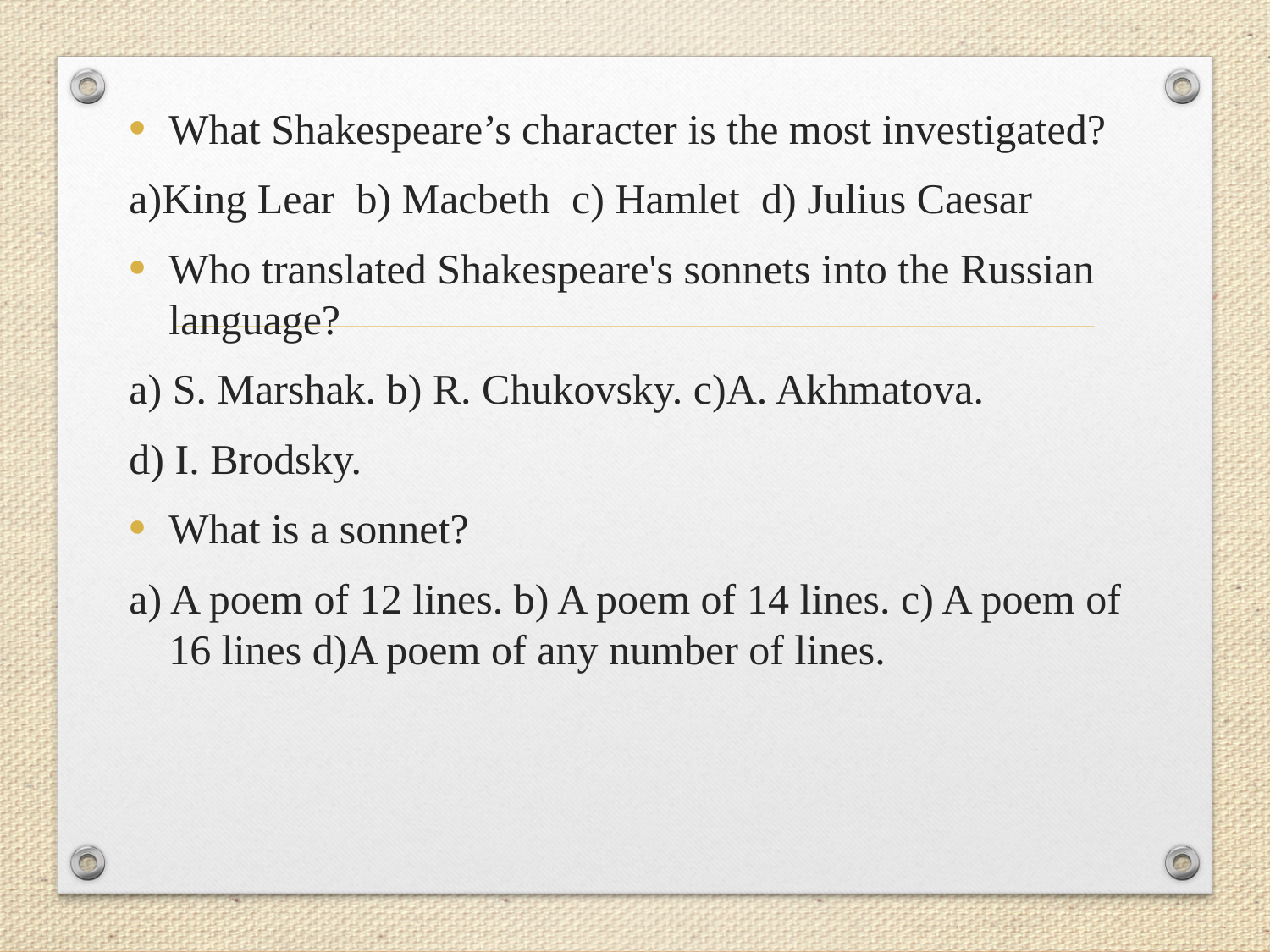

What Shakespeare’s character is the most investigated?
a)King Lear  b) Macbeth  c) Hamlet  d) Julius Caesar
Who translated Shakespeare's sonnets into the Russian language?
a) S. Marshak. b) R. Chukovsky. c)A. Akhmatova.
d) I. Brodsky.
What is a sonnet?
a) A poem of 12 lines. b) A poem of 14 lines. c) A poem of 16 lines d)A poem of any number of lines.